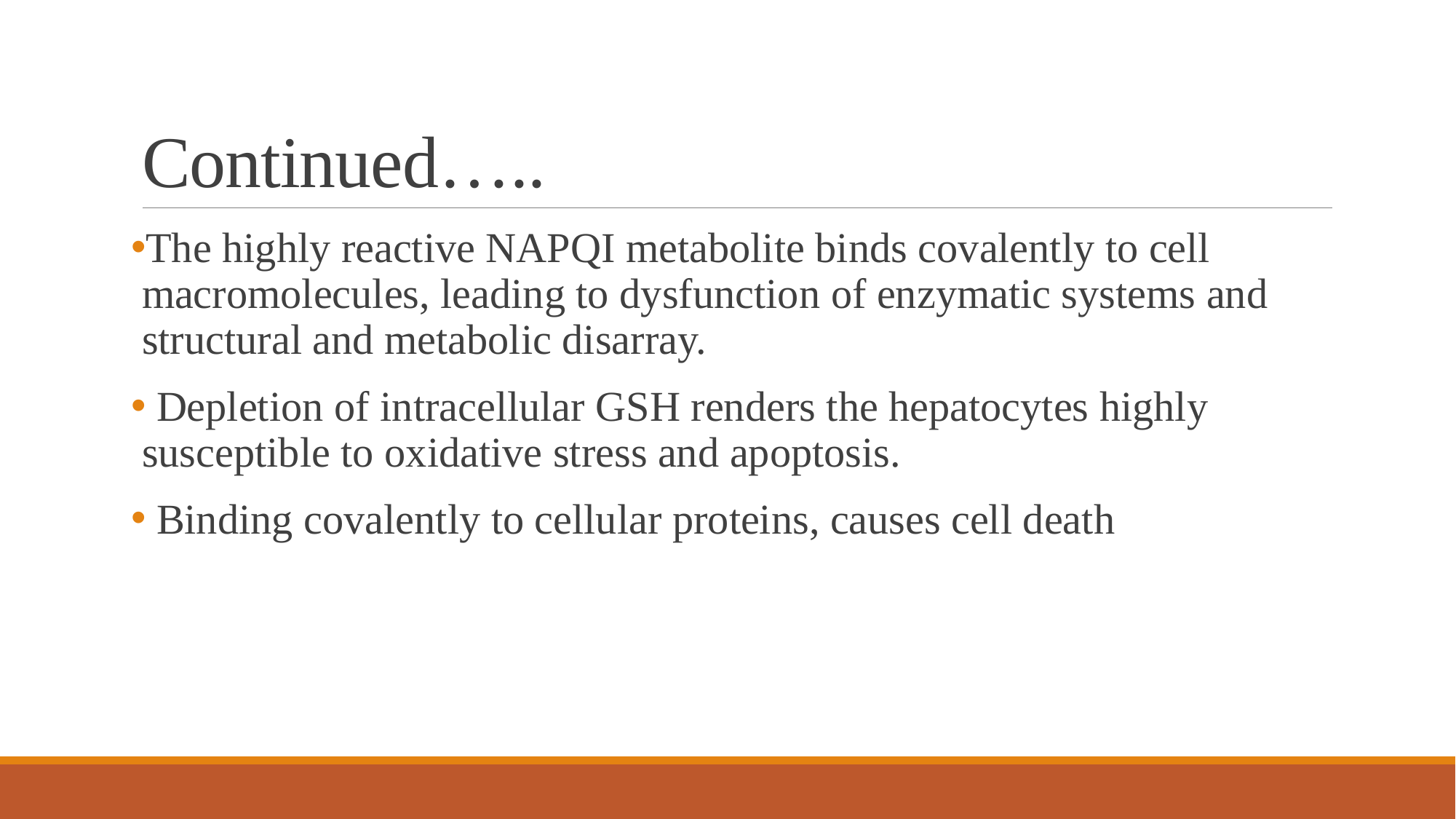

# Continued…..
The highly reactive NAPQI metabolite binds covalently to cell macromolecules, leading to dysfunction of enzymatic systems and structural and metabolic disarray.
 Depletion of intracellular GSH renders the hepatocytes highly susceptible to oxidative stress and apoptosis.
 Binding covalently to cellular proteins, causes cell death